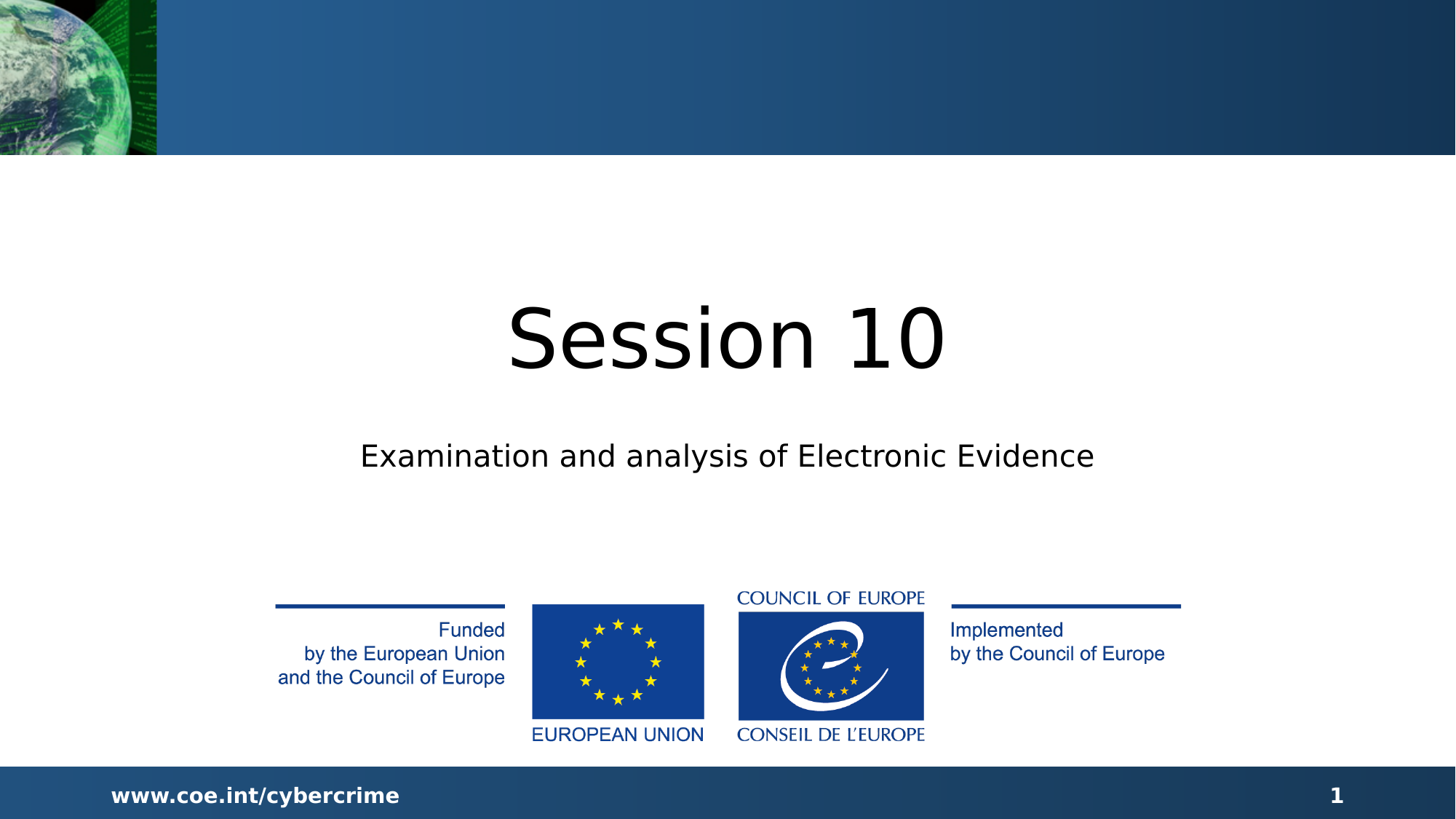

# Session 10
Examination and analysis of Electronic Evidence
1
www.coe.int/cybercrime